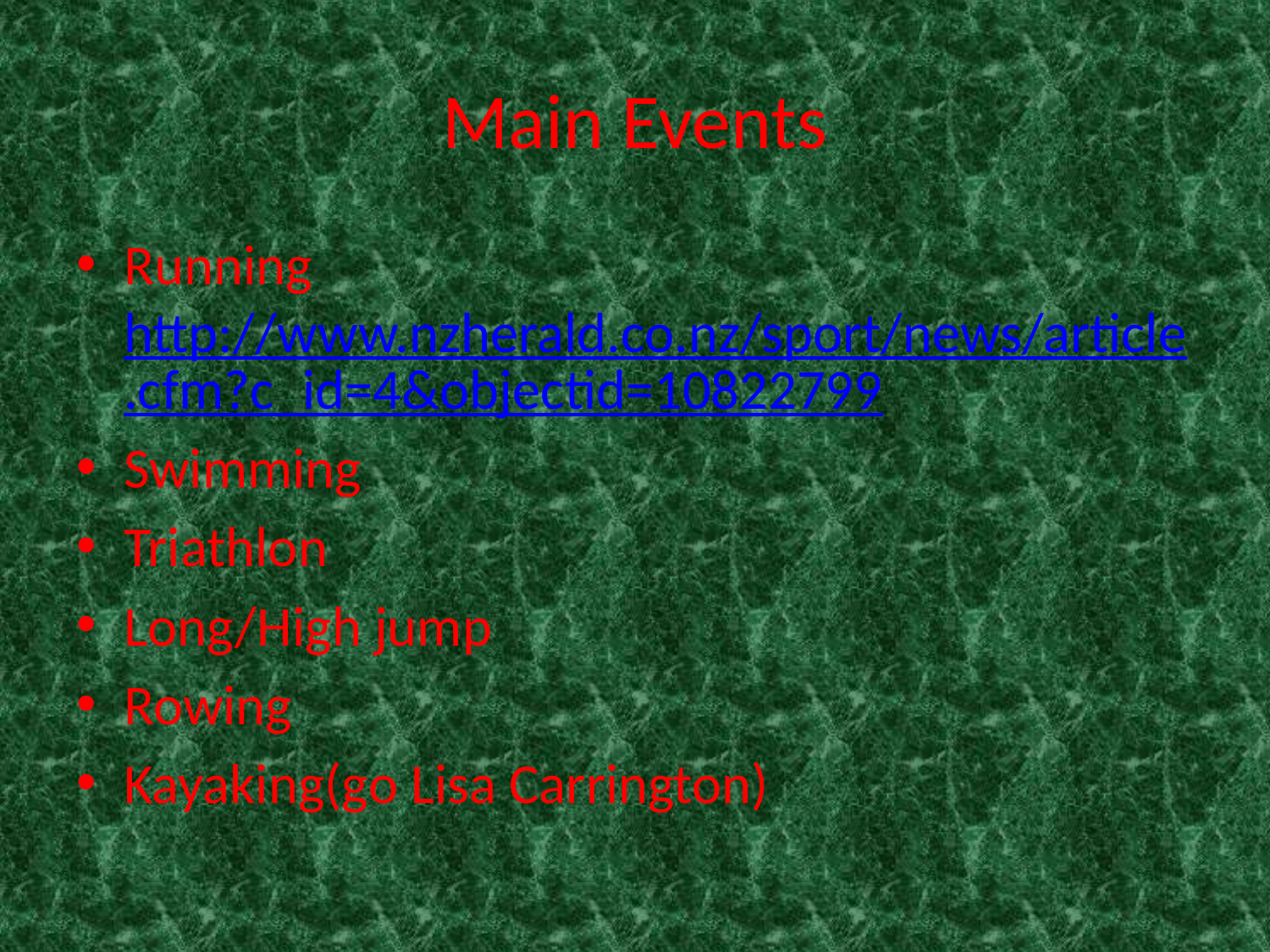

# Main Events
Running http://www.nzherald.co.nz/sport/news/article.cfm?c_id=4&objectid=10822799
Swimming
Triathlon
Long/High jump
Rowing
Kayaking(go Lisa Carrington)